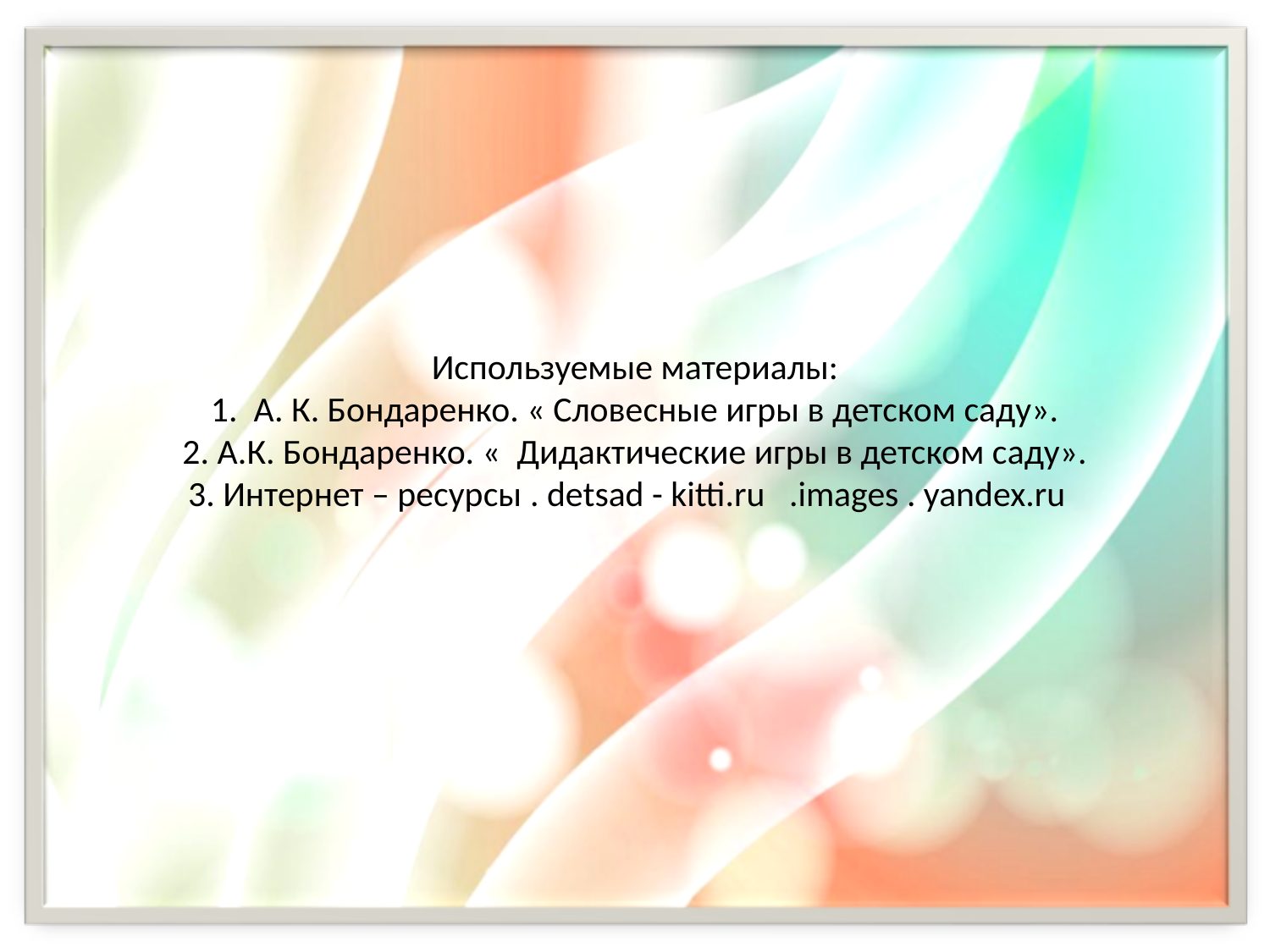

# Используемые материалы: 1.  А. К. Бондаренко. « Словесные игры в детском саду». 2. А.К. Бондаренко. «  Дидактические игры в детском саду». 3. Интернет – ресурсы . detsad - kitti.ru   .images . yandex.ru